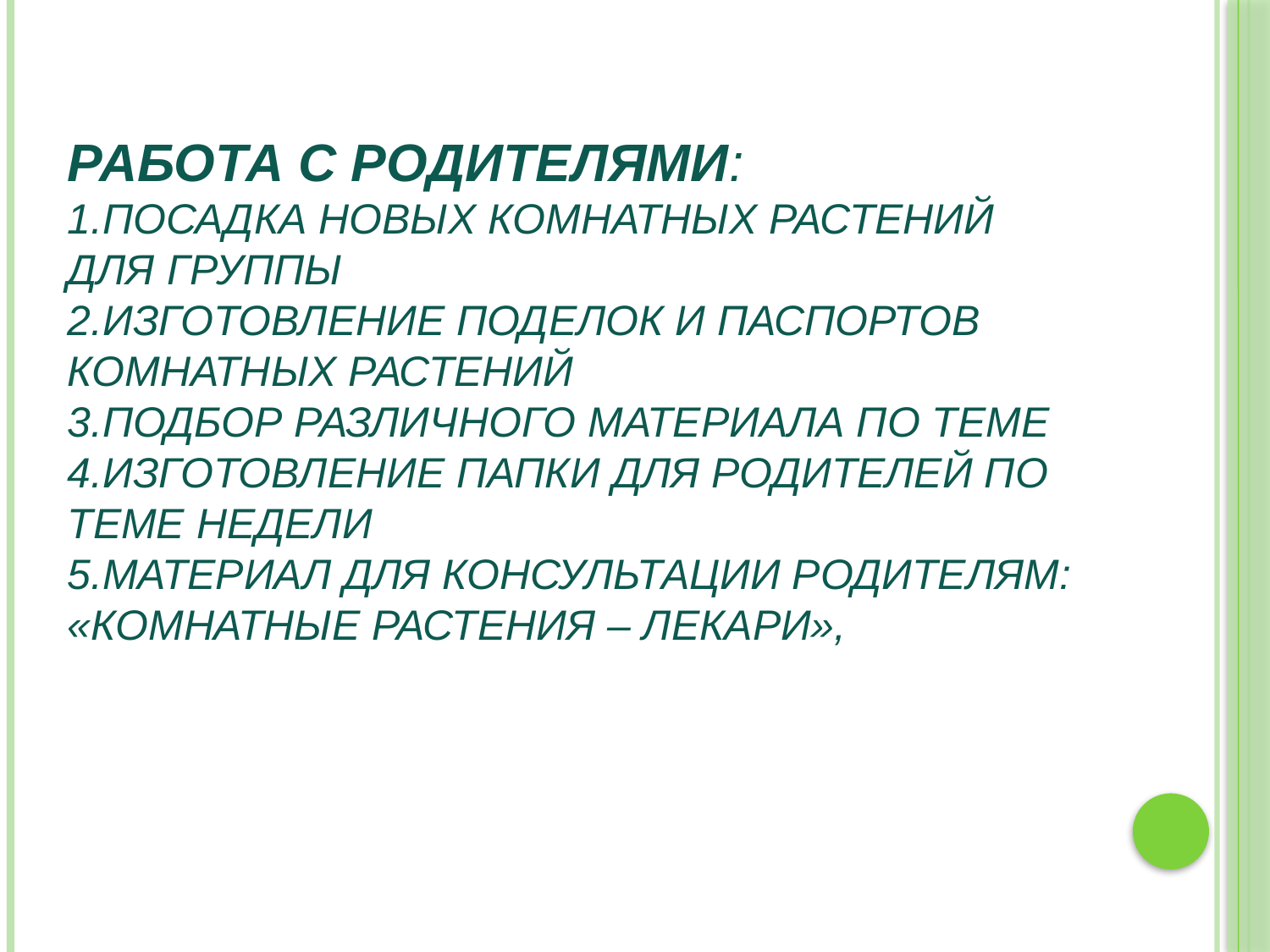

# Работа с родителями: 1.Посадка новых комнатных растений для группы 2.Изготовление поделок и паспортов комнатных растений 3.Подбор различного материала по теме 4.Изготовление папки для родителей по теме недели 5.Материал для консультации родителям: «Комнатные растения – лекари»,